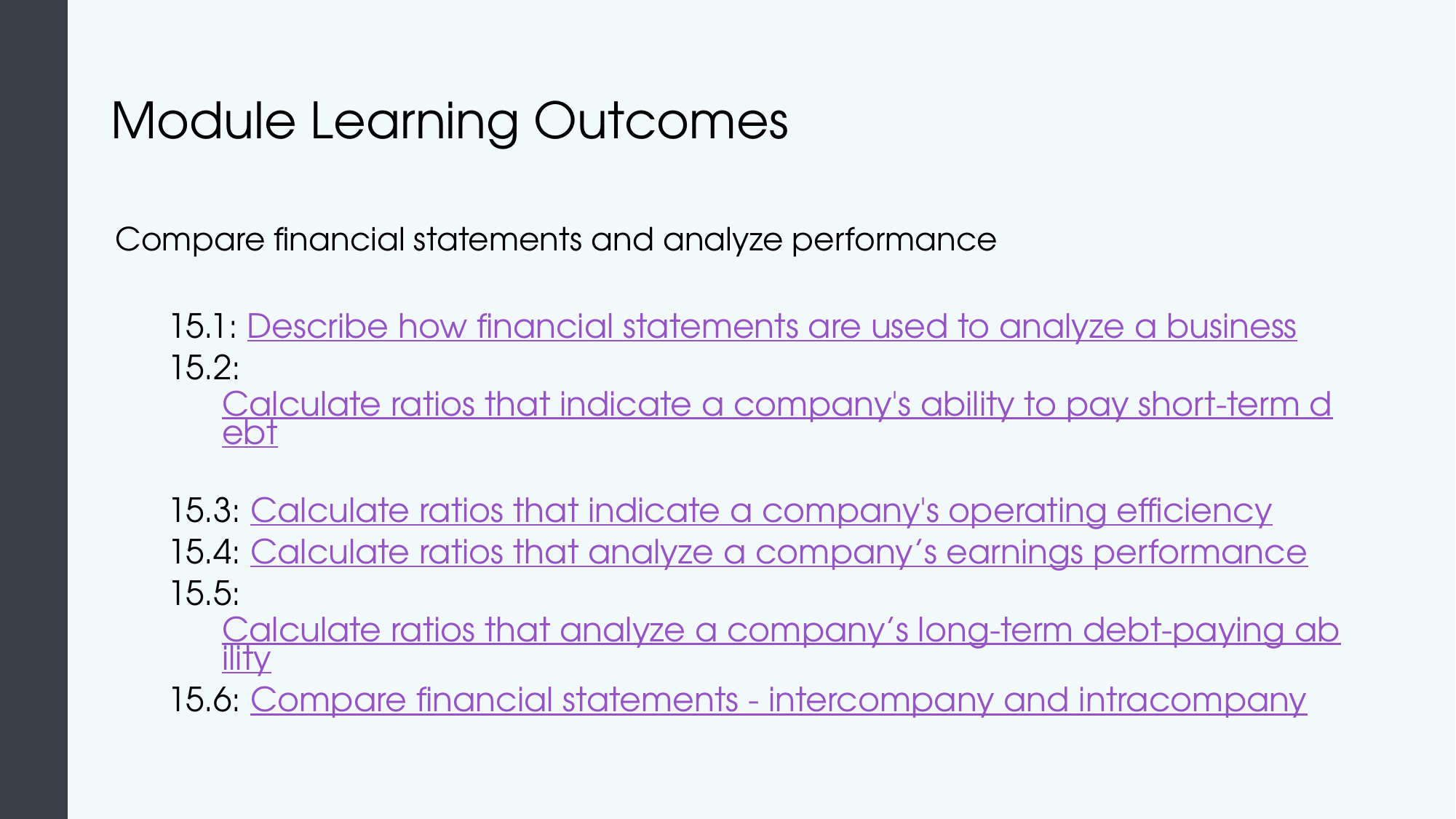

# Module Learning Outcomes
Compare financial statements and analyze performance

15.1: Describe how financial statements are used to analyze a business
15.2: Calculate ratios that indicate a company's ability to pay short-term debt
15.3: Calculate ratios that indicate a company's operating efficiency
15.4: Calculate ratios that analyze a company’s earnings performance
15.5: Calculate ratios that analyze a company’s long-term debt-paying ability
15.6: Compare financial statements - intercompany and intracompany